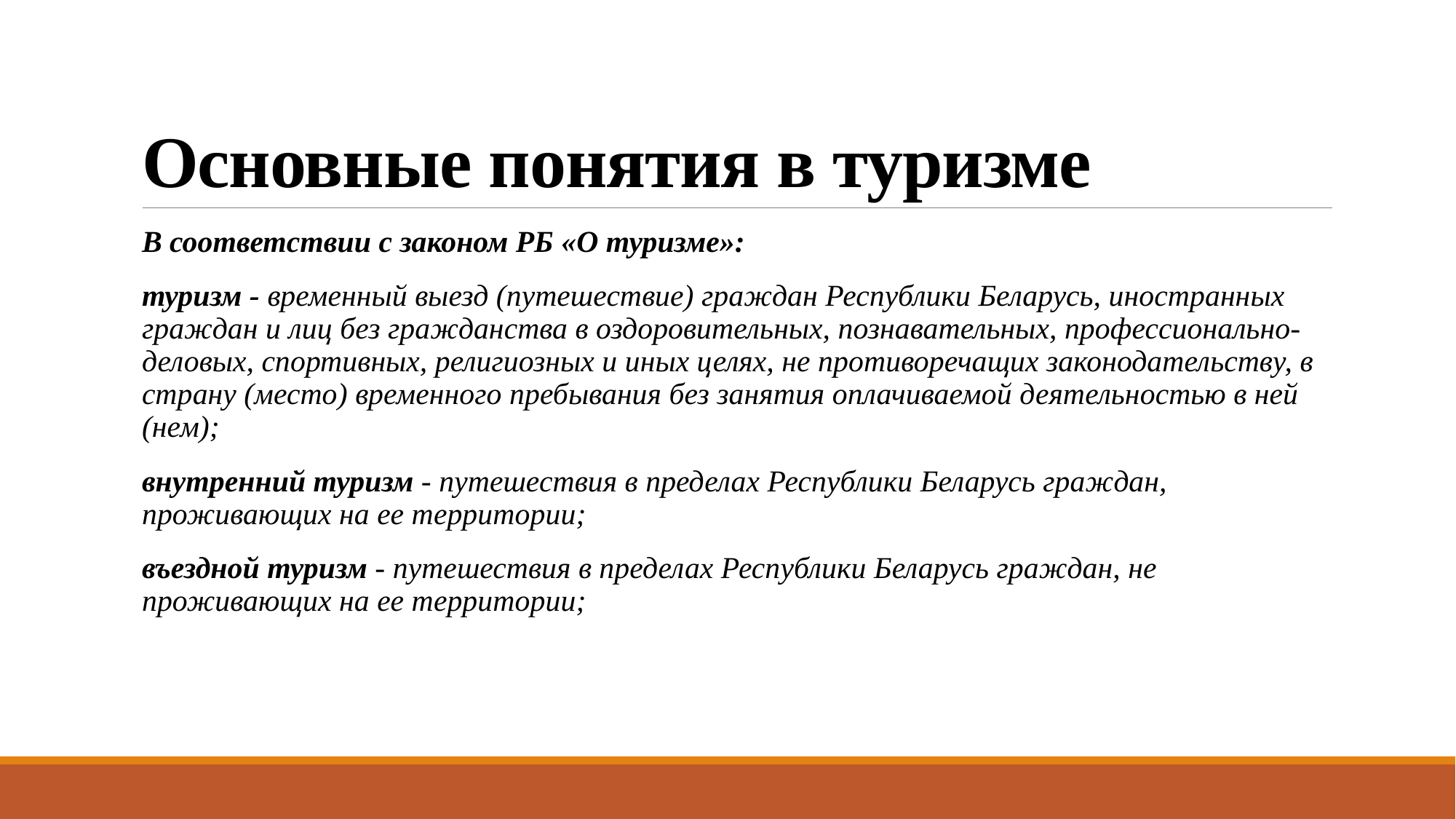

# Основные понятия в туризме
В соответствии с законом РБ «О туризме»:
туризм - временный выезд (путешествие) граждан Республики Беларусь, иностранных граждан и лиц без гражданства в оздоровительных, познавательных, профессионально-деловых, спортивных, религиозных и иных целях, не противоречащих законодательству, в страну (место) временного пребывания без занятия оплачиваемой деятельностью в ней (нем);
внутренний туризм - путешествия в пределах Республики Беларусь граждан, проживающих на ее территории;
въездной туризм - путешествия в пределах Республики Беларусь граждан, не проживающих на ее территории;